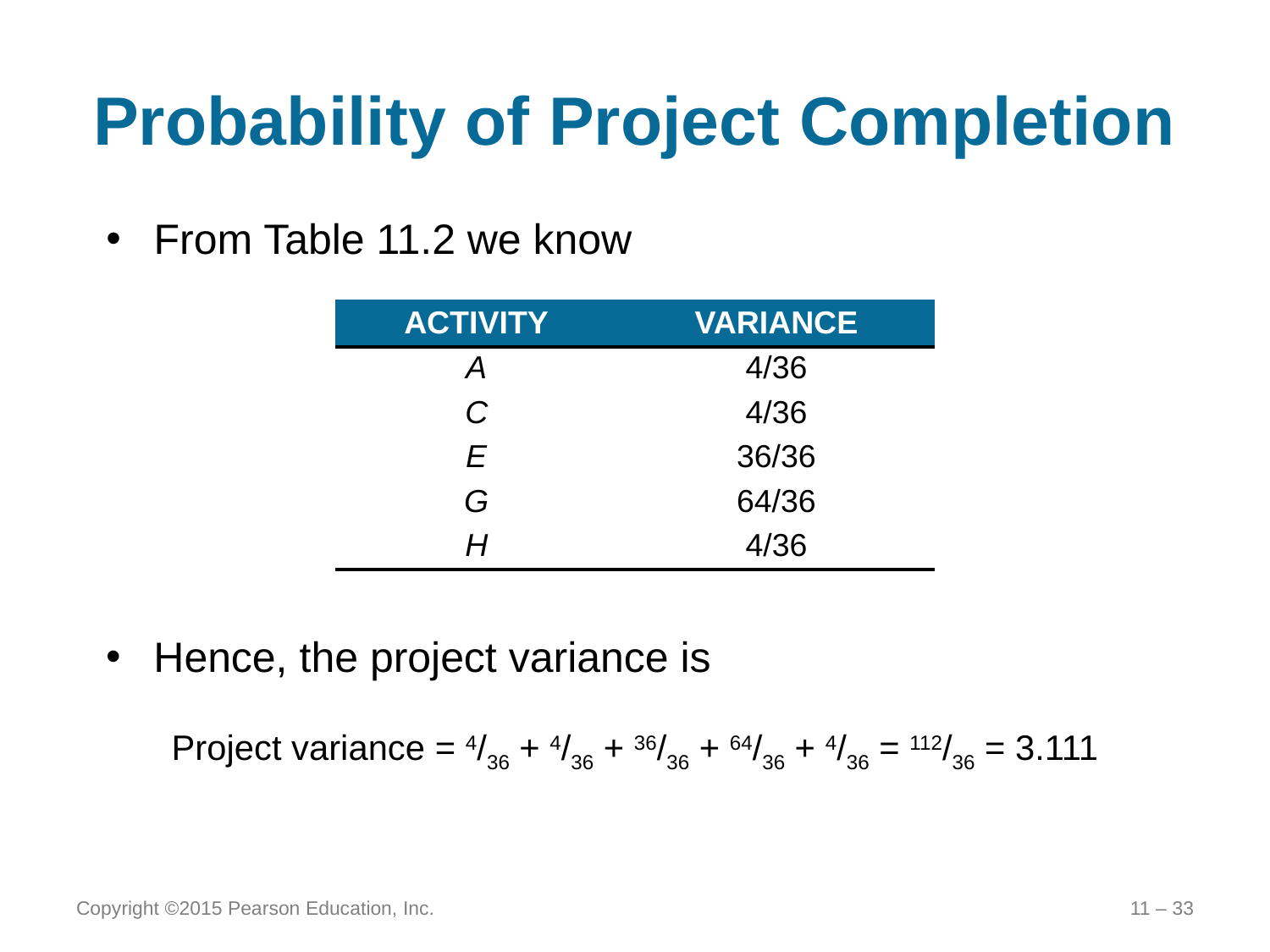

# Probability of Project Completion
From Table 11.2 we know
| ACTIVITY | VARIANCE |
| --- | --- |
| A | 4/36 |
| C | 4/36 |
| E | 36/36 |
| G | 64/36 |
| H | 4/36 |
Hence, the project variance is
Project variance = 4/36 + 4/36 + 36/36 + 64/36 + 4/36 = 112/36 = 3.111
Copyright ©2015 Pearson Education, Inc.
11 – 33